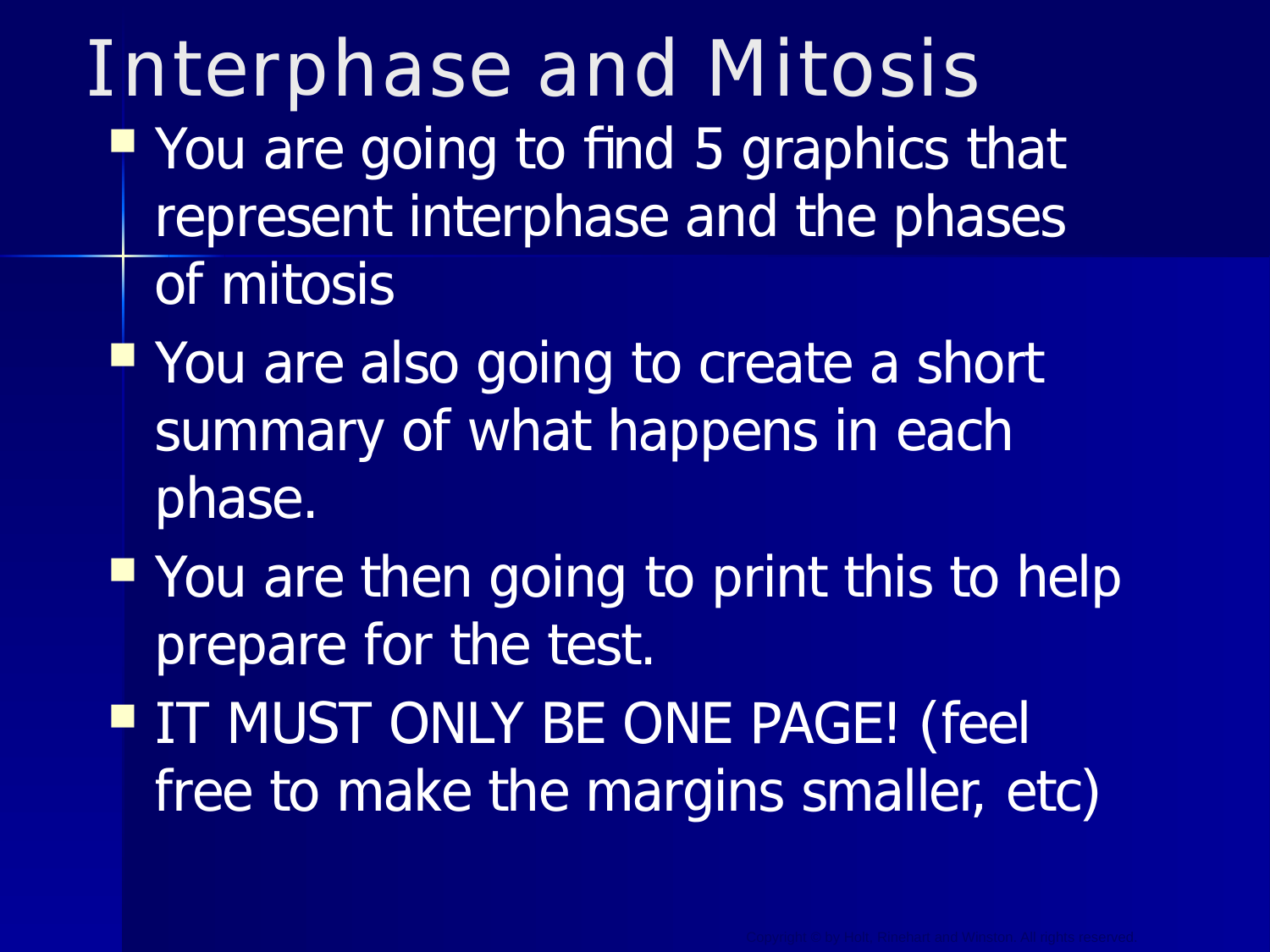

# Interphase and Mitosis
You are going to find 5 graphics that represent interphase and the phases of mitosis
You are also going to create a short summary of what happens in each phase.
You are then going to print this to help prepare for the test.
IT MUST ONLY BE ONE PAGE! (feel free to make the margins smaller, etc)